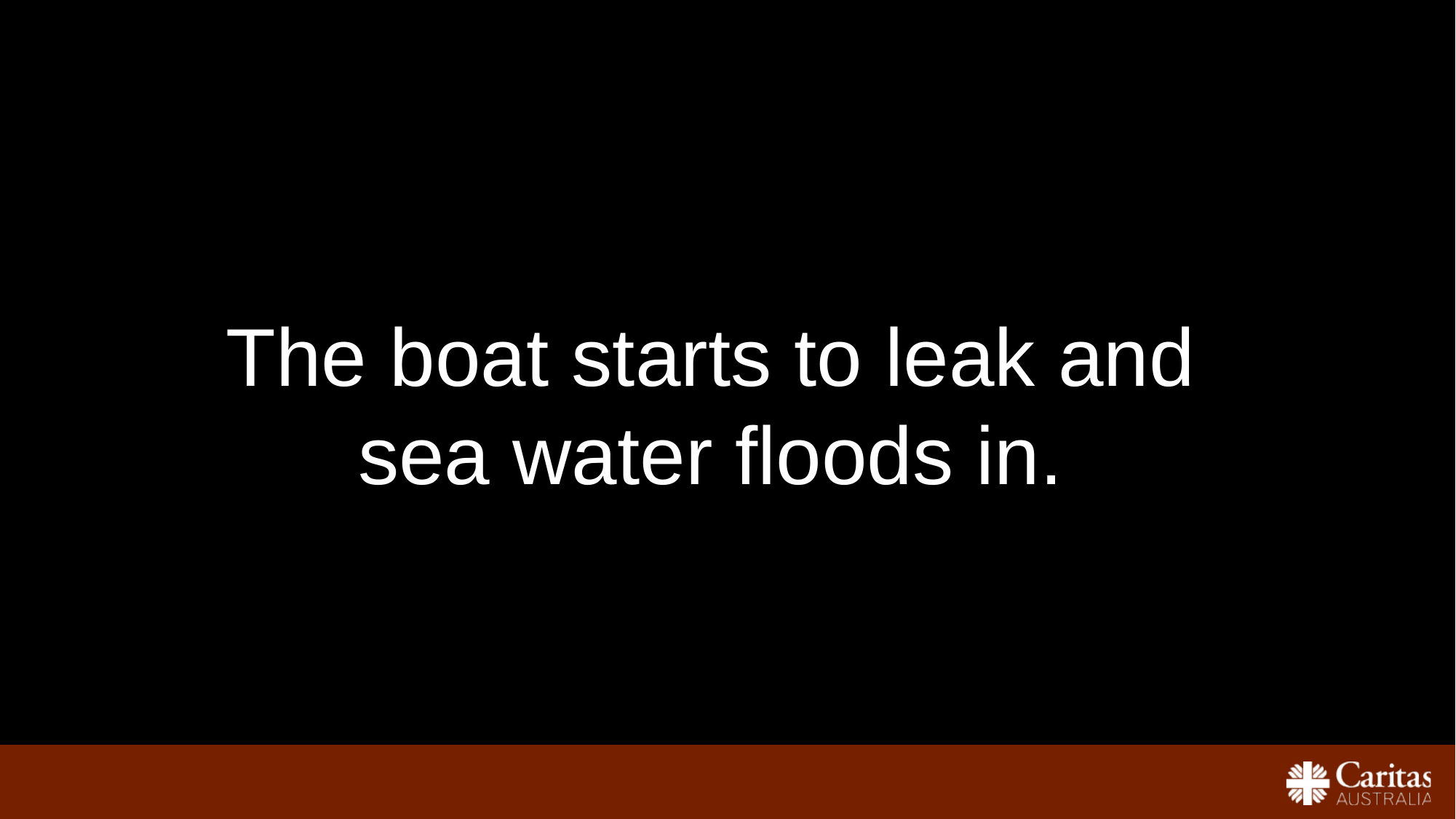

The boat starts to leak and sea water floods in.